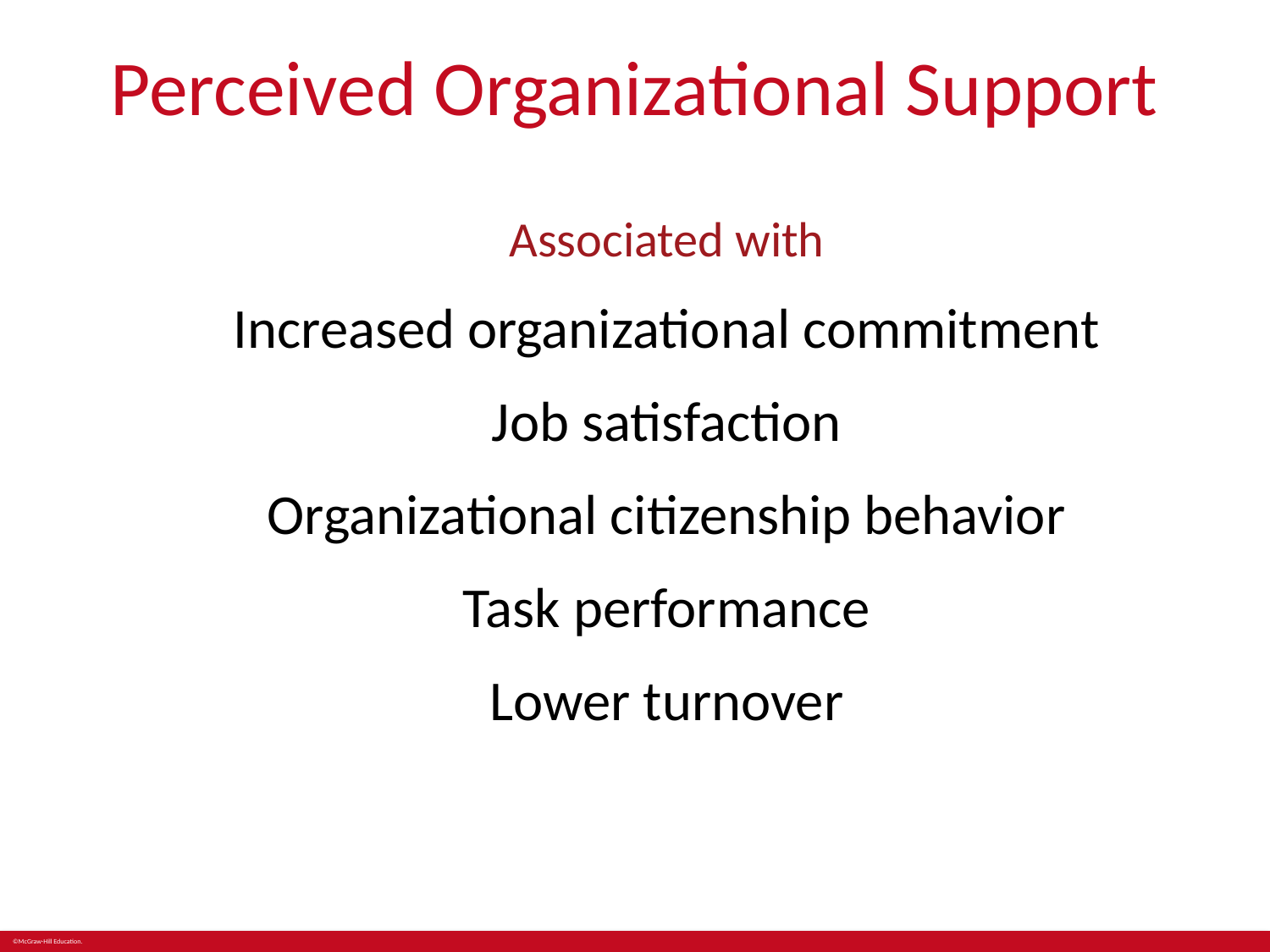

# Perceived Organizational Support
Associated with
Increased organizational commitment
Job satisfaction
Organizational citizenship behavior
Task performance
Lower turnover